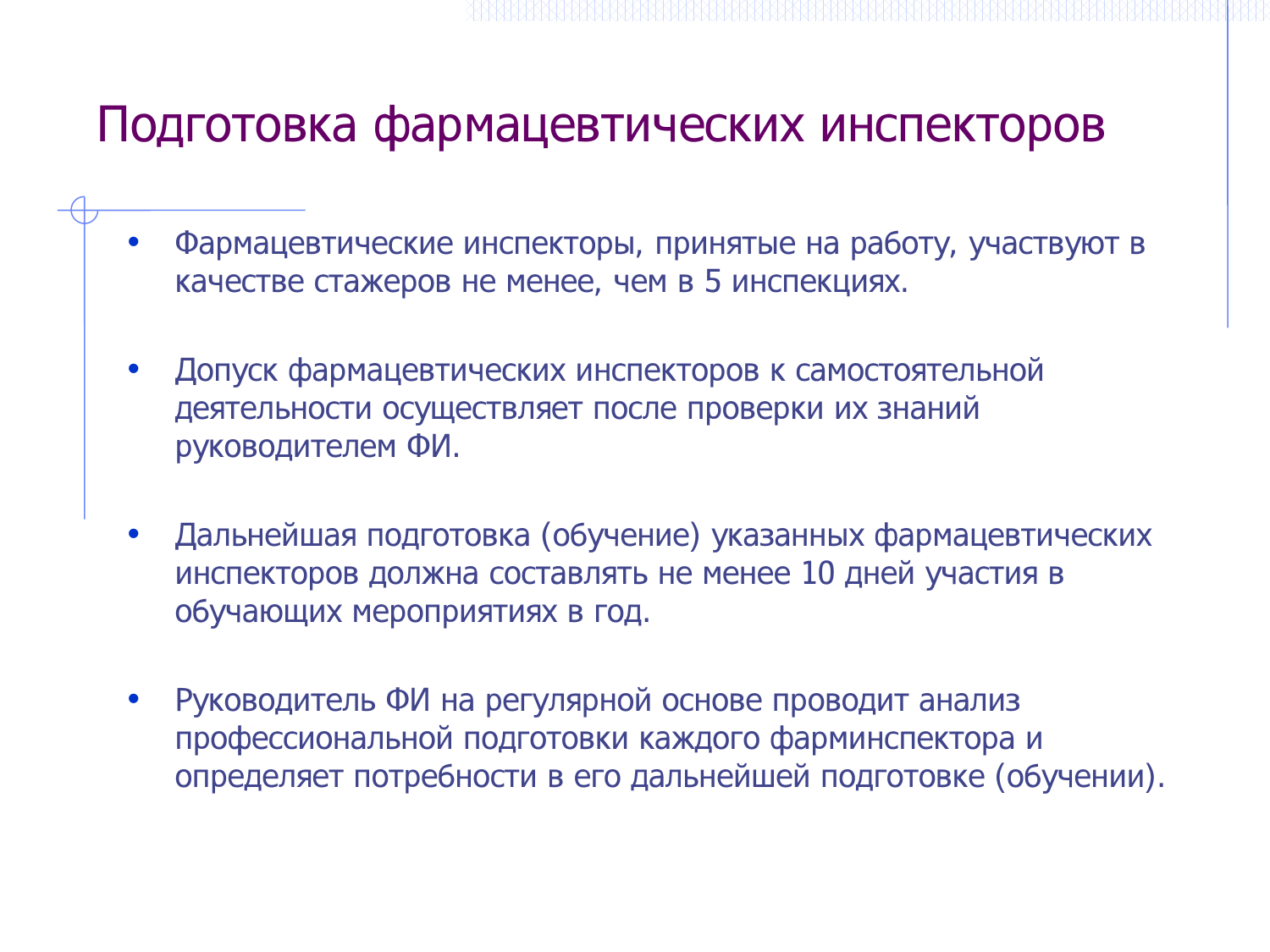

Подготовка фармацевтических инспекторов
Фармацевтические инспекторы, принятые на работу, участвуют в качестве стажеров не менее, чем в 5 инспекциях.

Допуск фармацевтических инспекторов к самостоятельной деятельности осуществляет после проверки их знаний руководителем ФИ.

Дальнейшая подготовка (обучение) указанных фармацевтических инспекторов должна составлять не менее 10 дней участия в обучающих мероприятиях в год.

Руководитель ФИ на регулярной основе проводит анализ профессиональной подготовки каждого фарминспектора и определяет потребности в его дальнейшей подготовке (обучении).